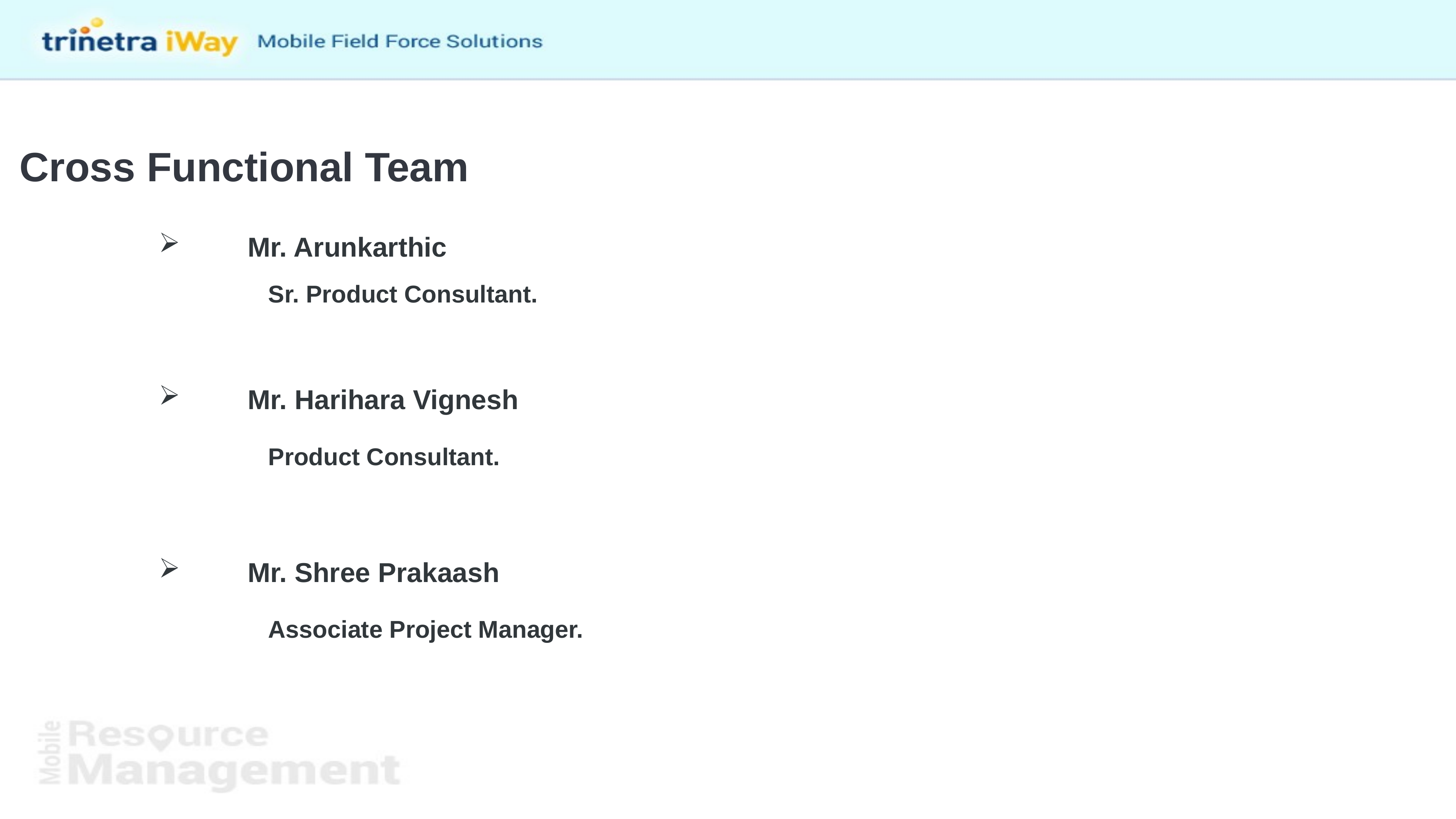

Cross Functional Team

	Mr. Arunkarthic
		Sr. Product Consultant.

	Mr. Harihara Vignesh
		Product Consultant.

	Mr. Shree Prakaash
		Associate Project Manager.